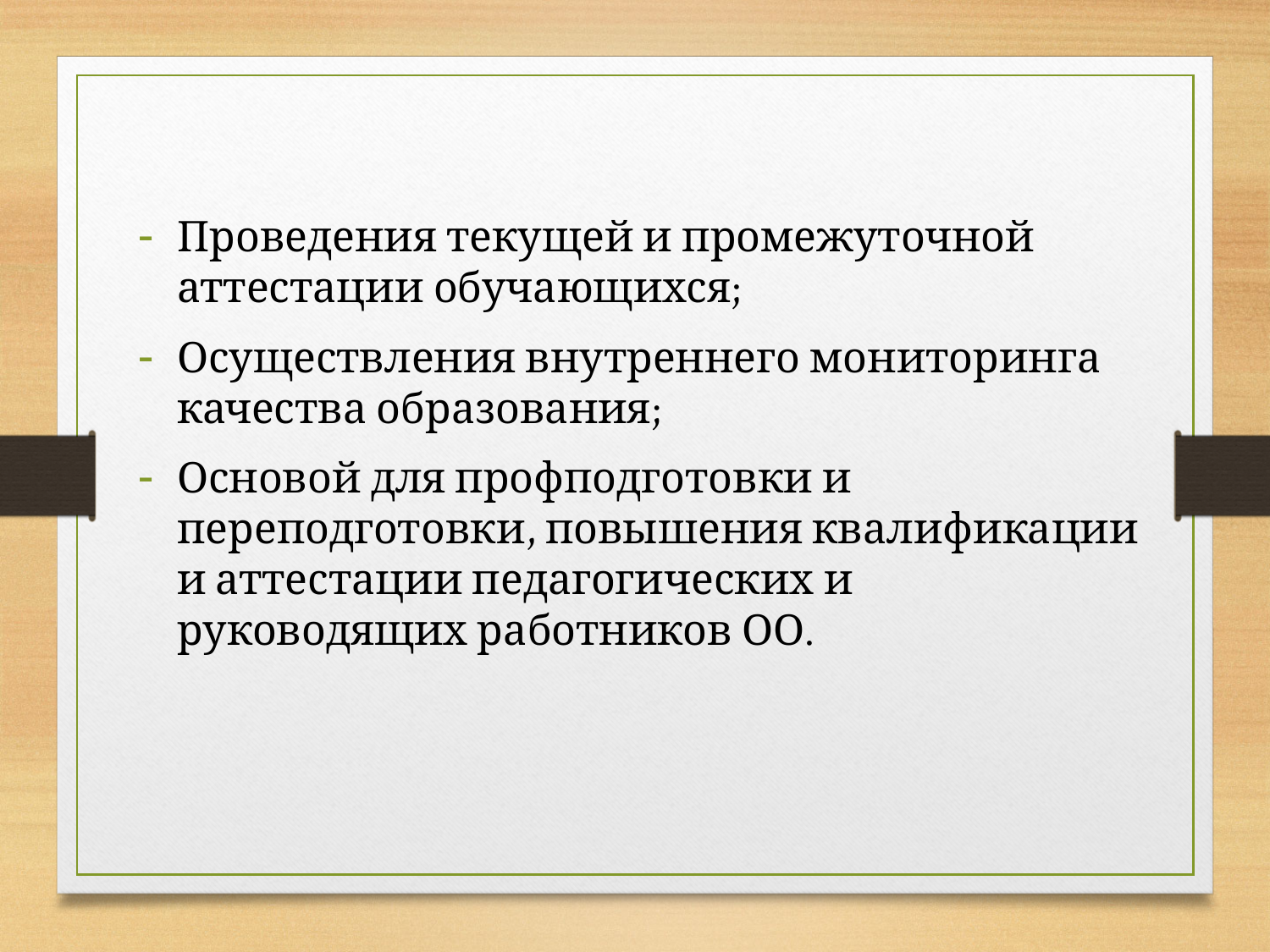

#

Проведения текущей и промежуточной аттестации обучающихся;
Осуществления внутреннего мониторинга качества образования;
Основой для профподготовки и переподготовки, повышения квалификации и аттестации педагогических и руководящих работников ОО.